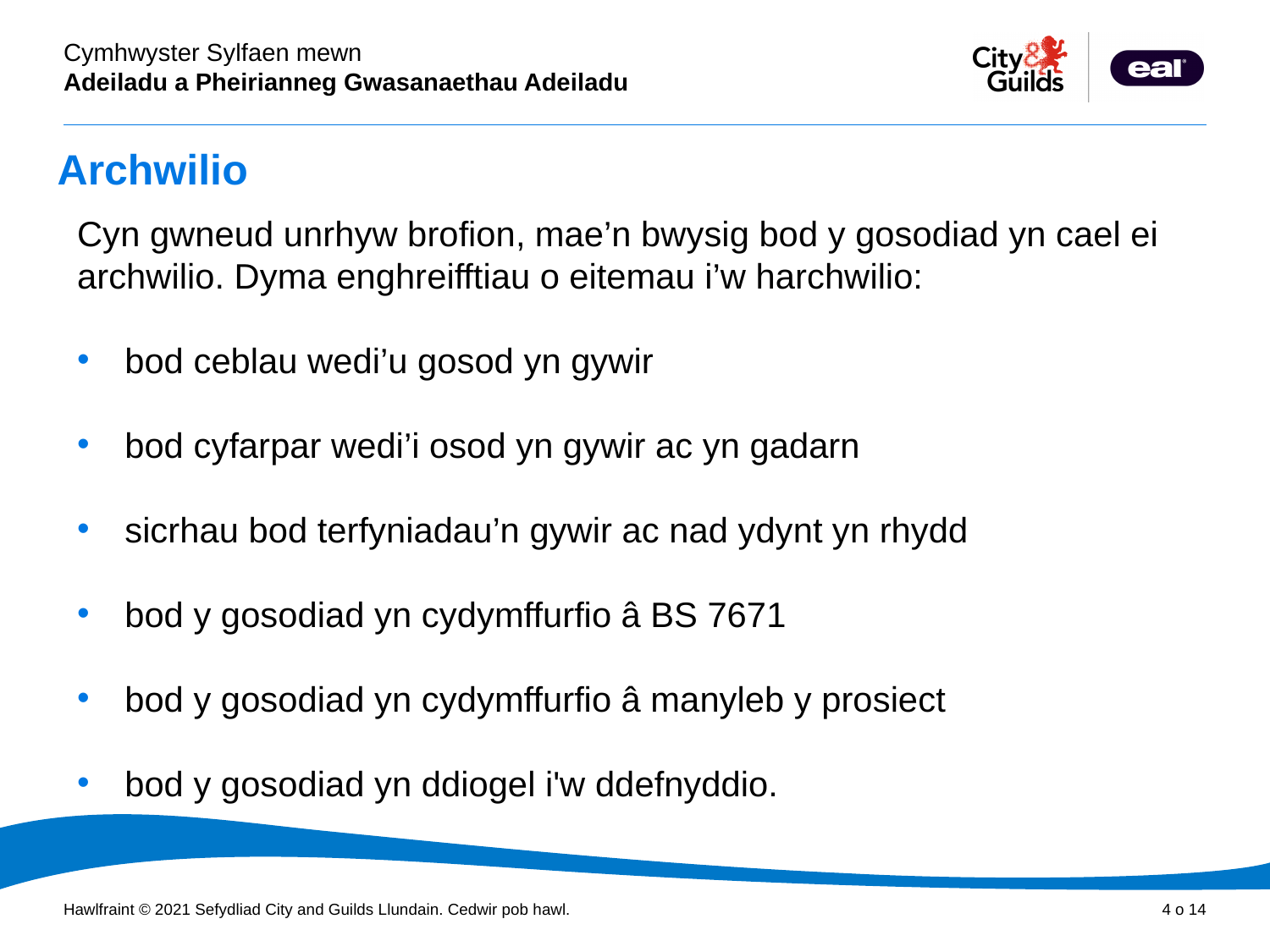

Archwilio
Cyn gwneud unrhyw brofion, mae’n bwysig bod y gosodiad yn cael ei archwilio. Dyma enghreifftiau o eitemau i’w harchwilio:

bod ceblau wedi’u gosod yn gywir

bod cyfarpar wedi’i osod yn gywir ac yn gadarn

sicrhau bod terfyniadau’n gywir ac nad ydynt yn rhydd

bod y gosodiad yn cydymffurfio â BS 7671

bod y gosodiad yn cydymffurfio â manyleb y prosiect

bod y gosodiad yn ddiogel i'w ddefnyddio.